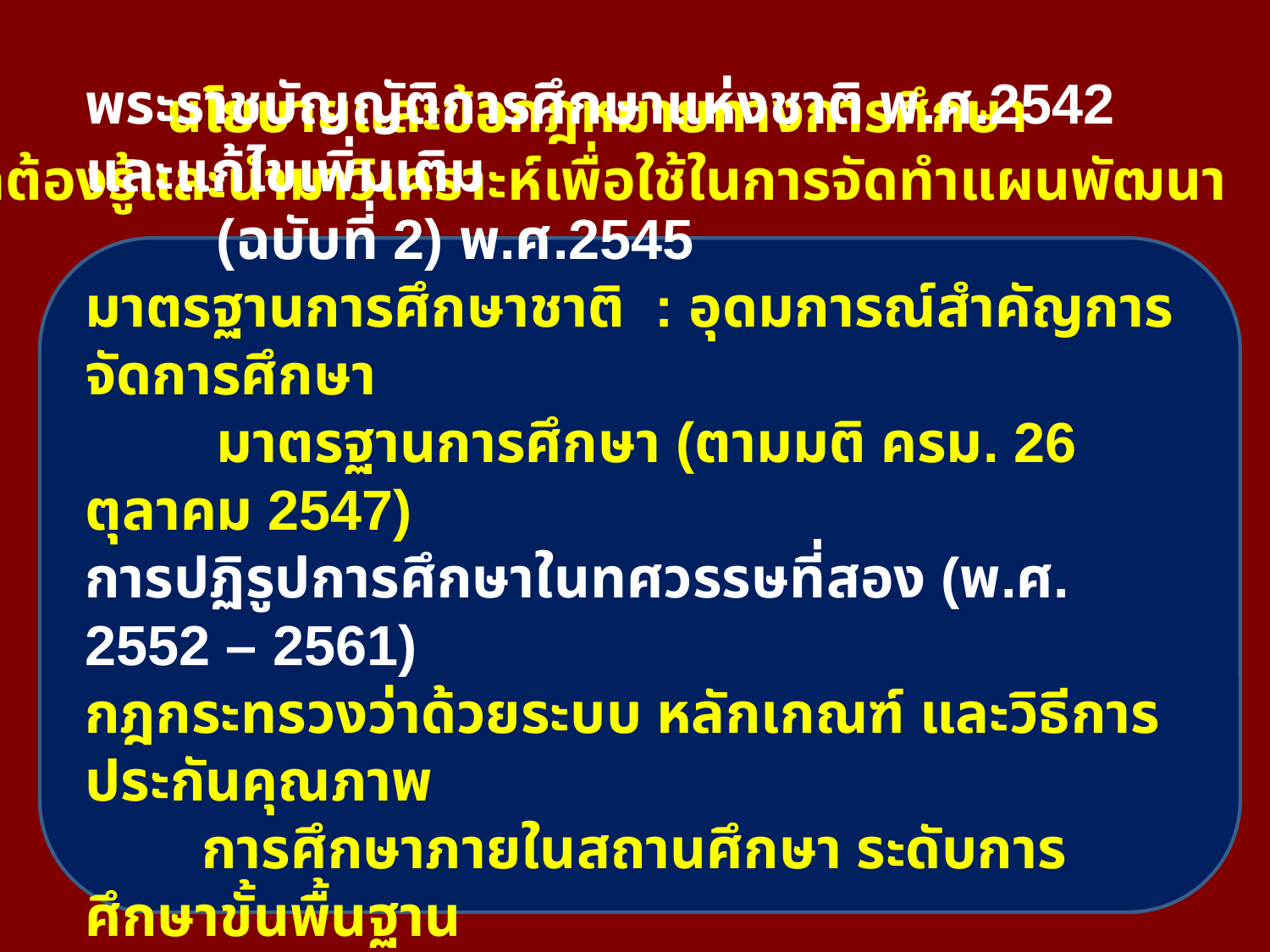

นโยบายและข้อกฎหมายทางการศึกษา
ที่ต้องรู้และนำมาวิเคราะห์เพื่อใช้ในการจัดทำแผนพัฒนา
พระราชบัญญัติการศึกษาแห่งชาติ พ.ศ.2542 และแก้ไขเพิ่มเติม
         (ฉบับที่ 2) พ.ศ.2545
มาตรฐานการศึกษาชาติ  : อุดมการณ์สำคัญการจัดการศึกษา
         มาตรฐานการศึกษา (ตามมติ ครม. 26 ตุลาคม 2547)
การปฏิรูปการศึกษาในทศวรรษที่สอง (พ.ศ. 2552 – 2561)
กฎกระทรวงว่าด้วยระบบ หลักเกณฑ์ และวิธีการประกันคุณภาพ
        การศึกษาภายในสถานศึกษา ระดับการศึกษาขั้นพื้นฐาน
        พ.ศ. 2553
นโยบายสำนักงาน กศน.